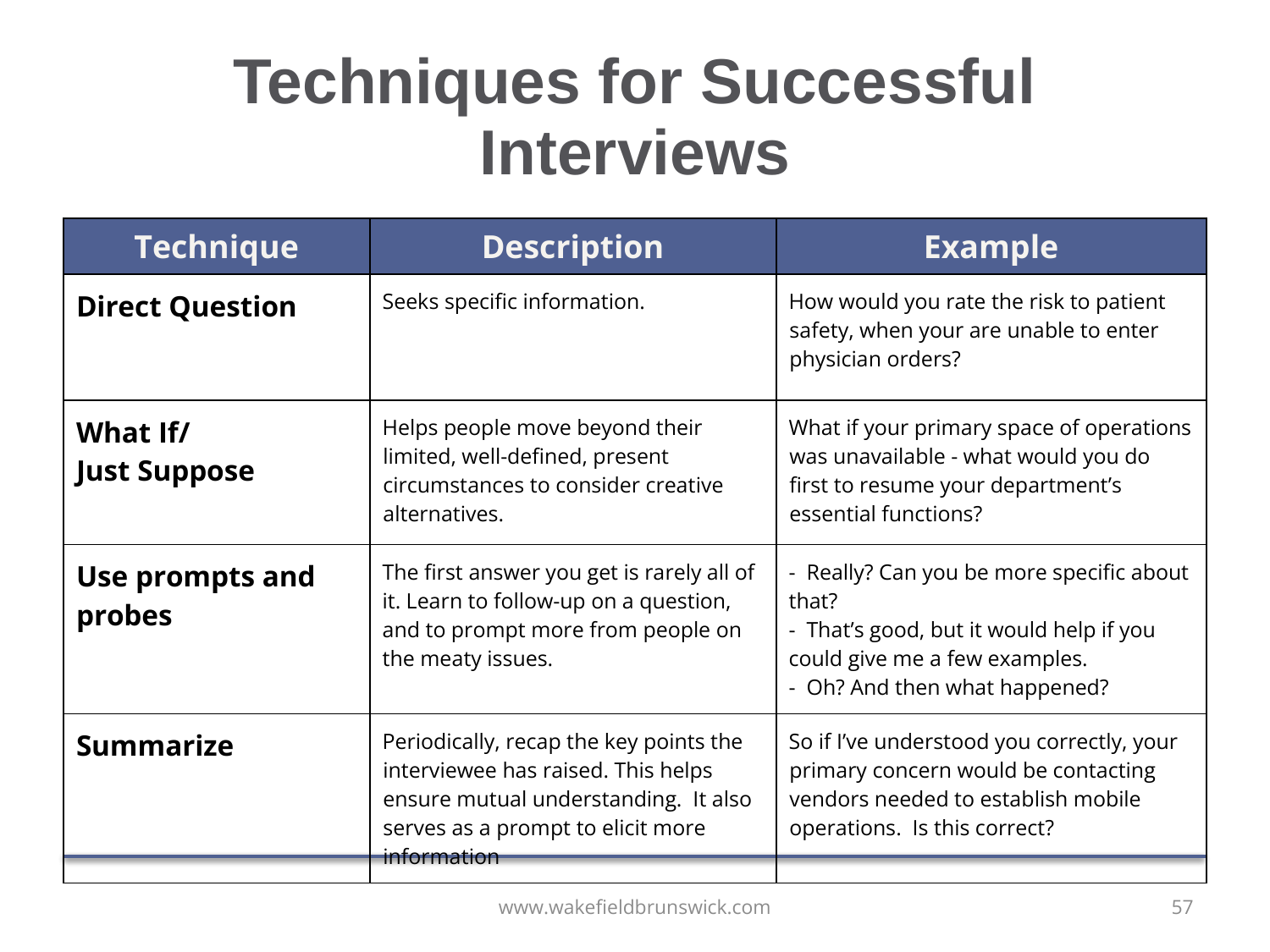

# Techniques for Successful Interviews
| Technique | Description | Example |
| --- | --- | --- |
| Direct Question | Seeks specific information. | How would you rate the risk to patient safety, when your are unable to enter physician orders? |
| What If/ Just Suppose | Helps people move beyond their limited, well-defined, present circumstances to consider creative alternatives. | What if your primary space of operations was unavailable - what would you do first to resume your department’s essential functions? |
| Use prompts and probes | The first answer you get is rarely all of it. Learn to follow-up on a question, and to prompt more from people on the meaty issues. | - Really? Can you be more specific about that? - That’s good, but it would help if you could give me a few examples. - Oh? And then what happened? |
| Summarize | Periodically, recap the key points the interviewee has raised. This helps ensure mutual understanding. It also serves as a prompt to elicit more information | So if I’ve understood you correctly, your primary concern would be contacting vendors needed to establish mobile operations. Is this correct? |
www.wakefieldbrunswick.com
57